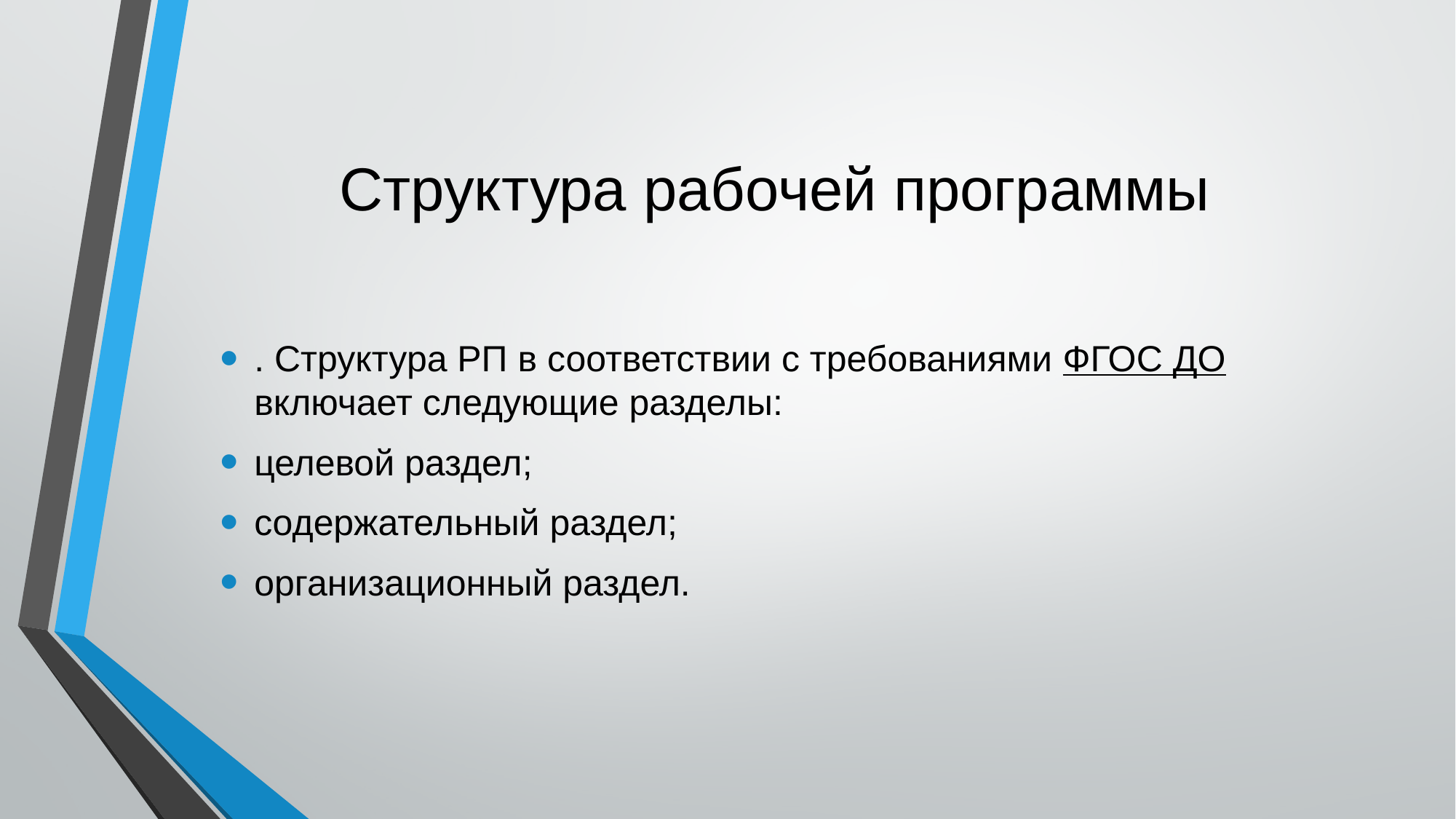

# Структура рабочей программы
. Структура РП в соответствии с требованиями ФГОС ДО включает следующие разделы:
целевой раздел;
содержательный раздел;
организационный раздел.